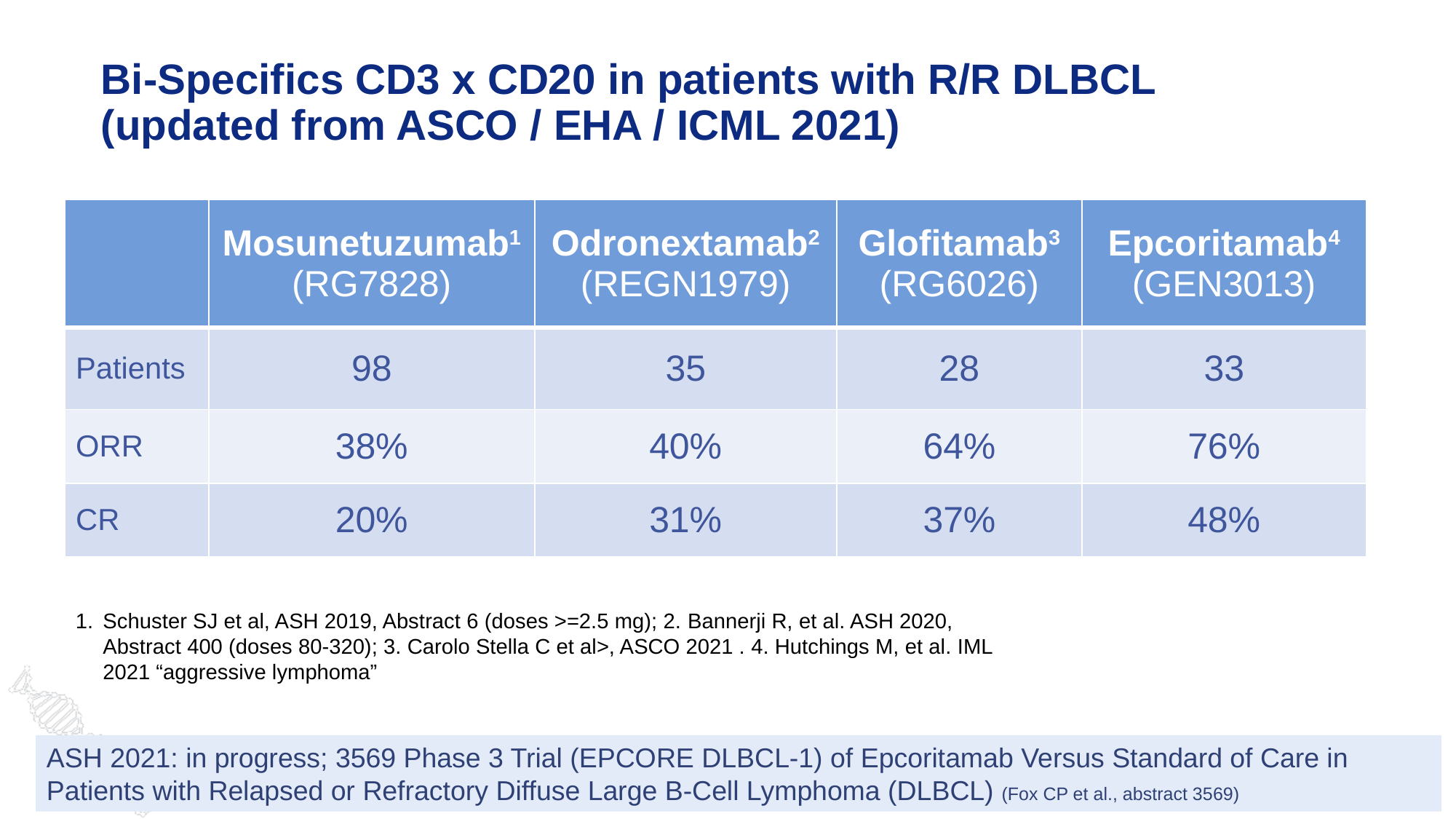

# Bi-Specifics CD3 x CD20 in patients with R/R DLBCL (updated from ASCO / EHA / ICML 2021)
|  | Mosunetuzumab1 (RG7828) | Odronextamab2 (REGN1979) | Glofitamab3 (RG6026) | Epcoritamab4 (GEN3013) |
| --- | --- | --- | --- | --- |
| Patients | 98 | 35 | 28 | 33 |
| ORR | 38% | 40% | 64% | 76% |
| CR | 20% | 31% | 37% | 48% |
Schuster SJ et al, ASH 2019, Abstract 6 (doses >=2.5 mg); 2. Bannerji R, et al. ASH 2020, Abstract 400 (doses 80-320); 3. Carolo Stella C et al>, ASCO 2021 . 4. Hutchings M, et al. IML 2021 “aggressive lymphoma”
ASH 2021: in progress; 3569 Phase 3 Trial (EPCORE DLBCL-1) of Epcoritamab Versus Standard of Care in Patients with Relapsed or Refractory Diffuse Large B-Cell Lymphoma (DLBCL) (Fox CP et al., abstract 3569)